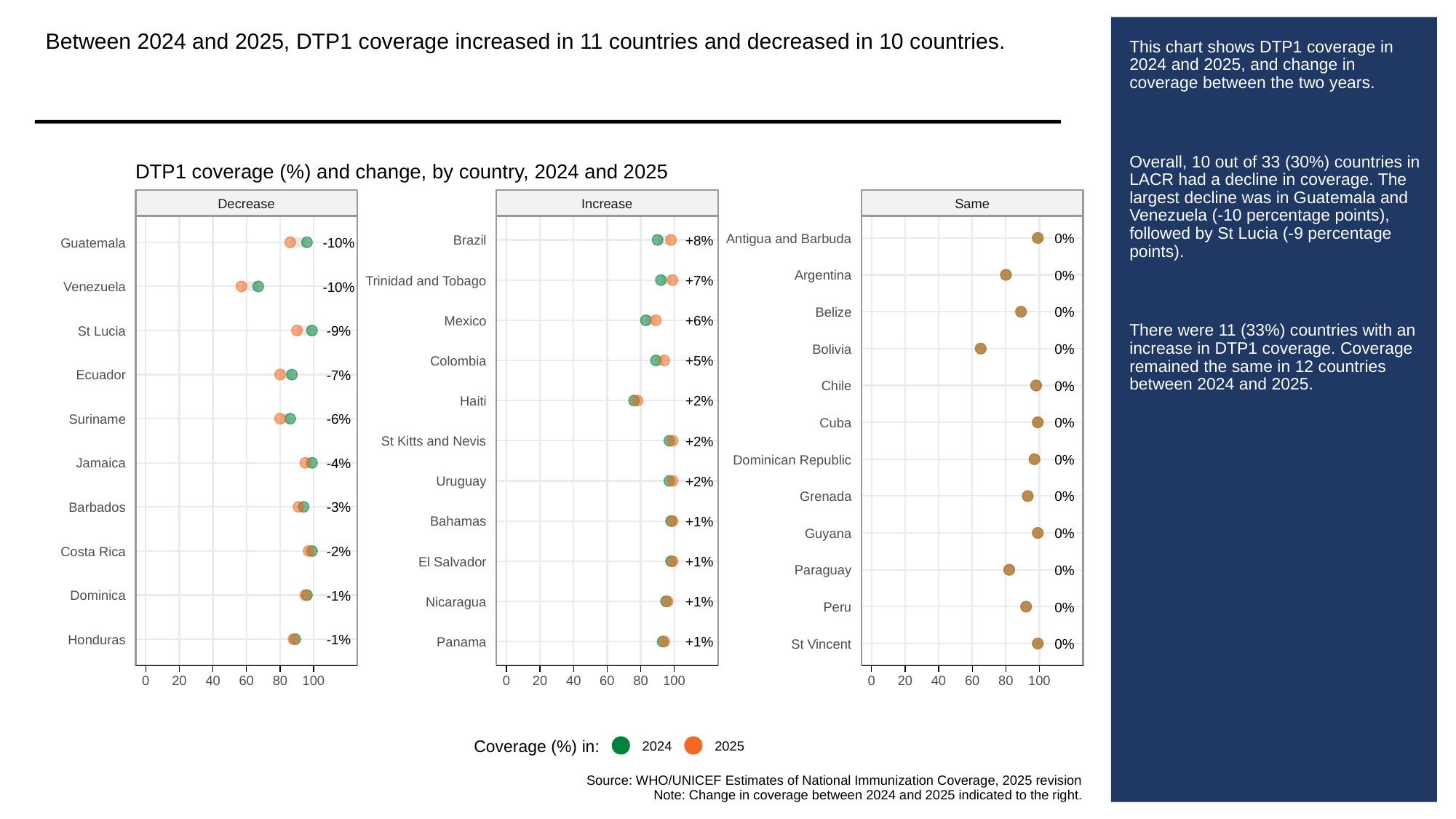

Between 2024 and 2025, DTP1 coverage increased in 11 countries and decreased in 10 countries.
# This chart shows DTP1 coverage in 2024 and 2025, and change in coverage between the two years.

Overall, 10 out of 33 (30%) countries in LACR had a decline in coverage. The largest decline was in Guatemala and Venezuela (-10 percentage points), followed by St Lucia (-9 percentage points).

There were 11 (33%) countries with an increase in DTP1 coverage. Coverage remained the same in 12 countries between 2024 and 2025.

DTP1 coverage (%) and change, by country, 2024 and 2025

Decrease
Increase
Same

0%
Antigua and Barbuda

+8%
Brazil

-10%

Guatemala

0%
Argentina

+7%
Trinidad and Tobago

-10%
Venezuela

0%
Belize

+6%
Mexico

-9%
St Lucia

0%
Bolivia

+5%
Colombia

-7%
Ecuador

0%
Chile

+2%
Haiti

-6%
Suriname

0%
Cuba

+2%
St Kitts and Nevis

0%
Dominican Republic

-4%
Jamaica

+2%
Uruguay

0%
Grenada

-3%
Barbados

+1%
Bahamas

0%
Guyana

-2%
Costa Rica

+1%
El Salvador

0%
Paraguay

-1%
Dominica

+1%
Nicaragua

0%
Peru

-1%
Honduras

+1%
Panama

0%

St Vincent

0
20
40
60
80
100
0
20
40
60
80
100
0
20
40
60
80
100

Coverage (%) in:
2024
2025
Source: WHO/UNICEF Estimates of National Immunization Coverage, 2025 revision
Note: Change in coverage between 2024 and 2025 indicated to the right.